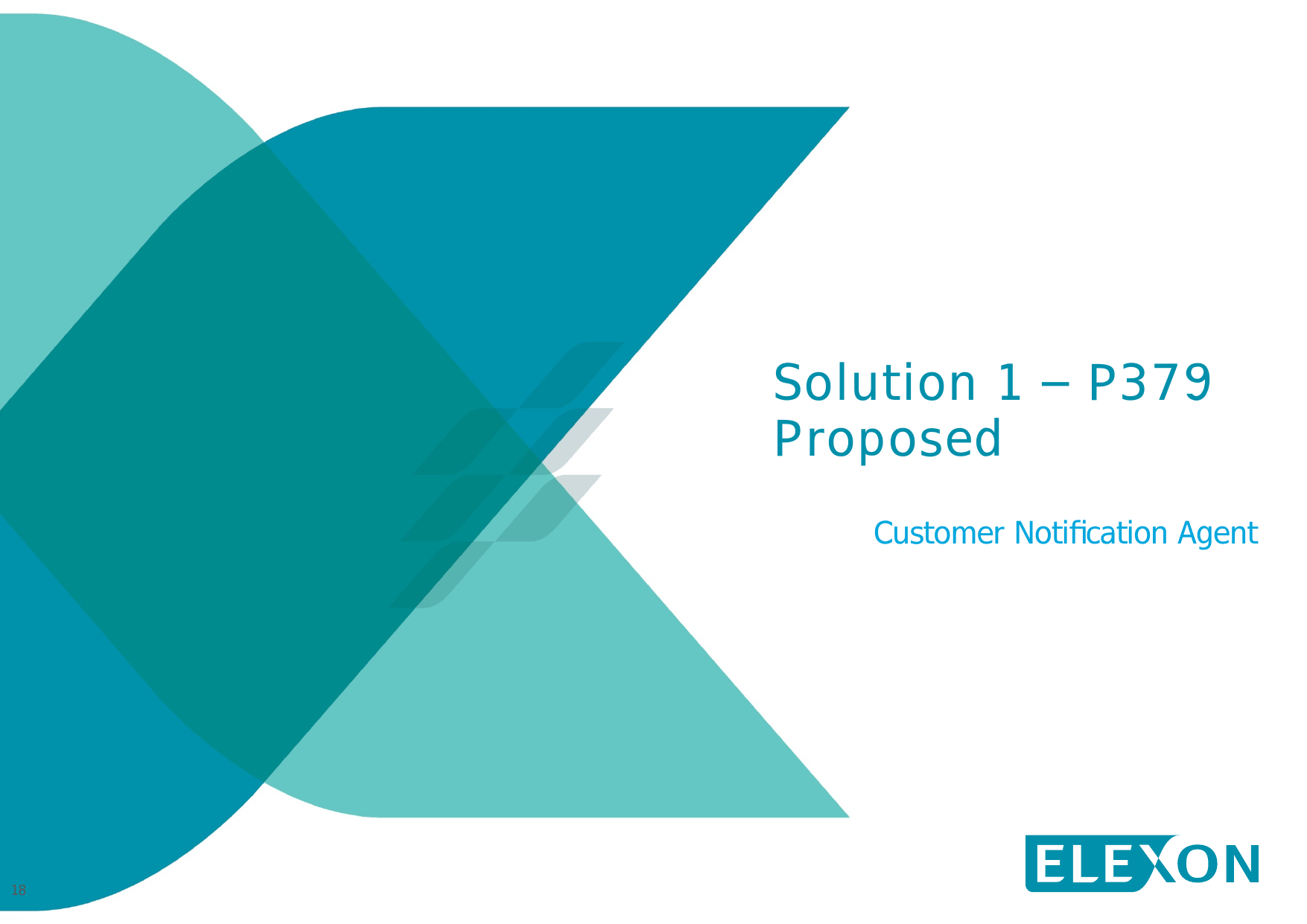

# Solution 1 – P379 Proposed
Customer Notification Agent
18